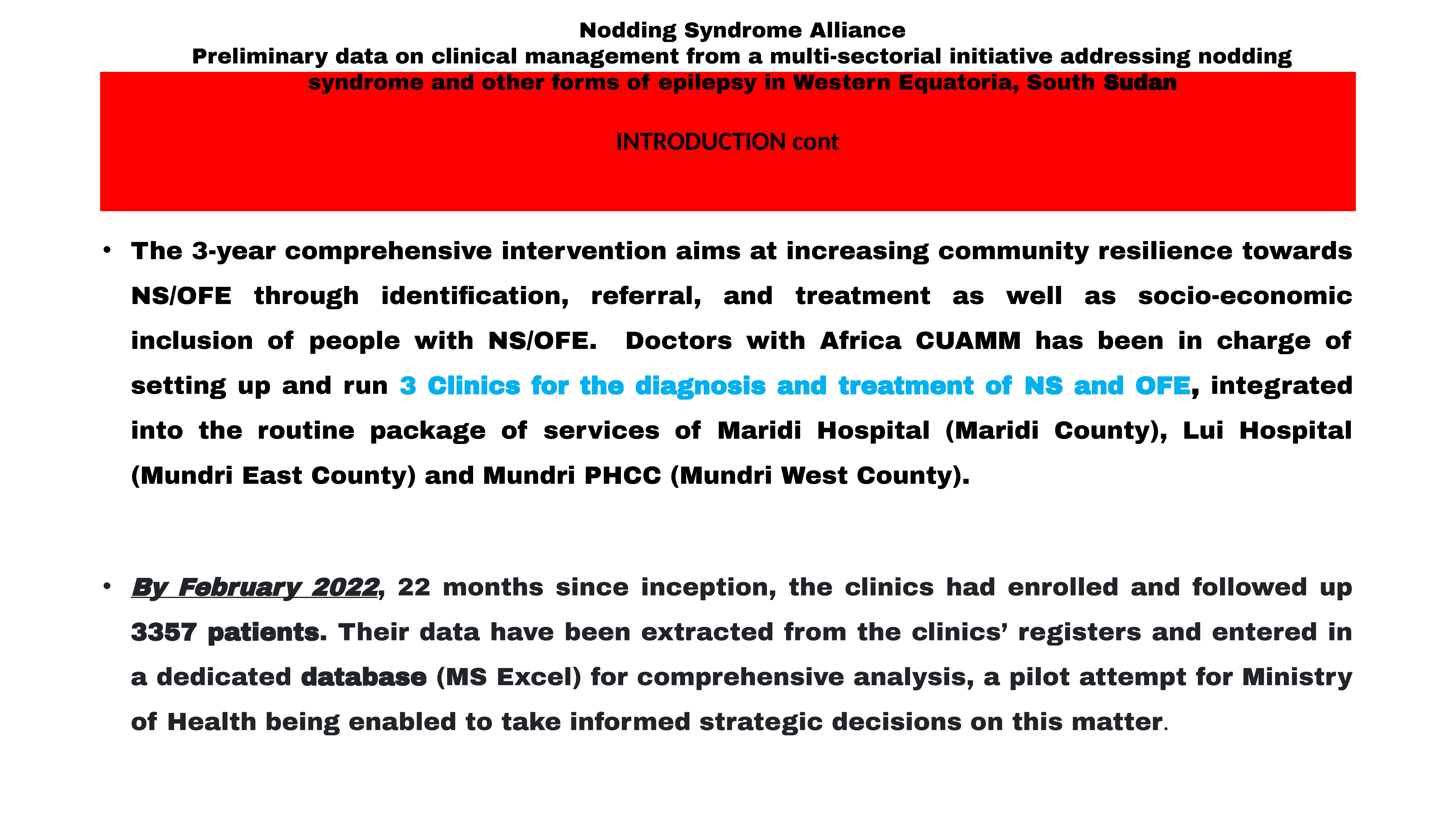

Nodding Syndrome Alliance
Preliminary data on clinical management from a multi-sectorial initiative addressing nodding syndrome and other forms of epilepsy in Western Equatoria, South Sudan
# INTRODUCTION cont
The 3-year comprehensive intervention aims at increasing community resilience towards NS/OFE through identification, referral, and treatment as well as socio-economic inclusion of people with NS/OFE.  Doctors with Africa CUAMM has been in charge of setting up and run 3 Clinics for the diagnosis and treatment of NS and OFE, integrated into the routine package of services of Maridi Hospital (Maridi County), Lui Hospital (Mundri East County) and Mundri PHCC (Mundri West County).

By February 2022, 22 months since inception, the clinics had enrolled and followed up 3357 patients. Their data have been extracted from the clinics’ registers and entered in a dedicated database (MS Excel) for comprehensive analysis, a pilot attempt for Ministry of Health being enabled to take informed strategic decisions on this matter.